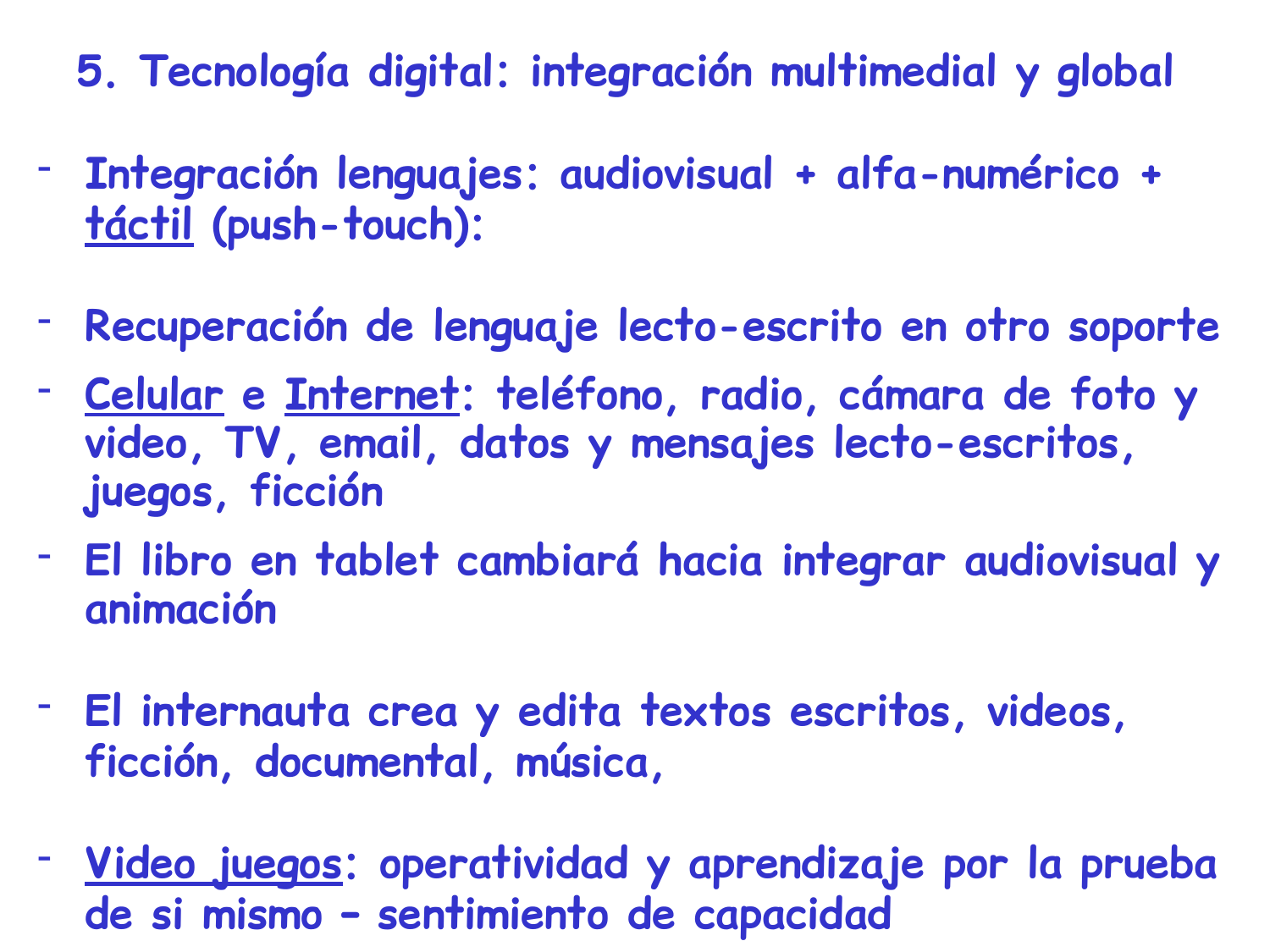

5. Tecnología digital: integración multimedial y global

Integración lenguajes: audiovisual + alfa-numérico + táctil (push-touch):

Recuperación de lenguaje lecto-escrito en otro soporte
Celular e Internet: teléfono, radio, cámara de foto y video, TV, email, datos y mensajes lecto-escritos, juegos, ficción
El libro en tablet cambiará hacia integrar audiovisual y animación

El internauta crea y edita textos escritos, videos, ficción, documental, música,

Video juegos: operatividad y aprendizaje por la prueba de si mismo – sentimiento de capacidad